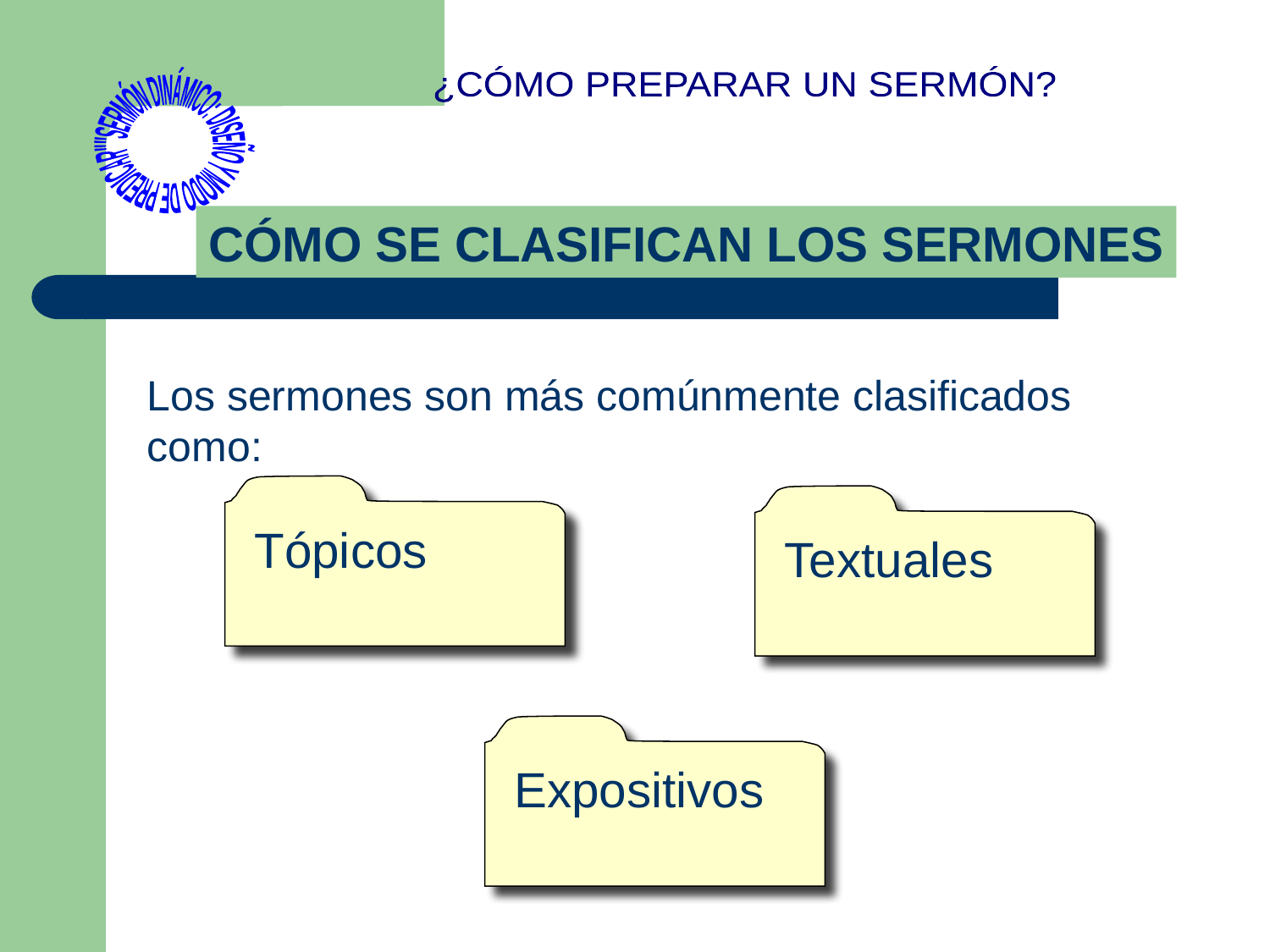

"SERMÓN DINÁMICO: DISEÑO Y MODO DE PREDICAR"
¿CÓMO PREPARAR UN SERMÓN?
CÓMO SE CLASIFICAN LOS SERMONES
Los sermones son más comúnmente clasificados como:
Tópicos
Textuales
Expositivos